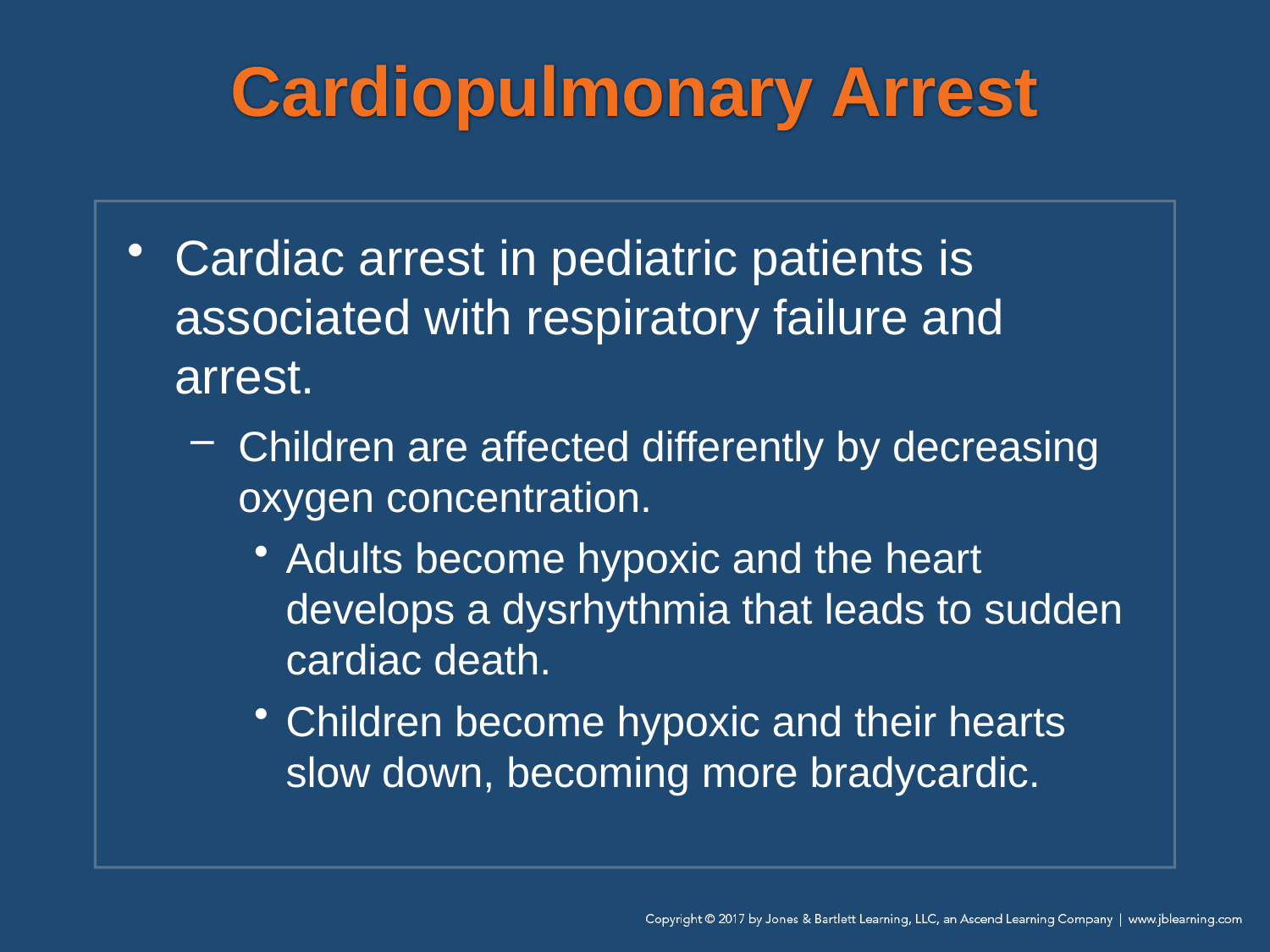

# Cardiopulmonary Arrest
Cardiac arrest in pediatric patients is associated with respiratory failure and arrest.
Children are affected differently by decreasing oxygen concentration.
Adults become hypoxic and the heart develops a dysrhythmia that leads to sudden cardiac death.
Children become hypoxic and their hearts slow down, becoming more bradycardic.